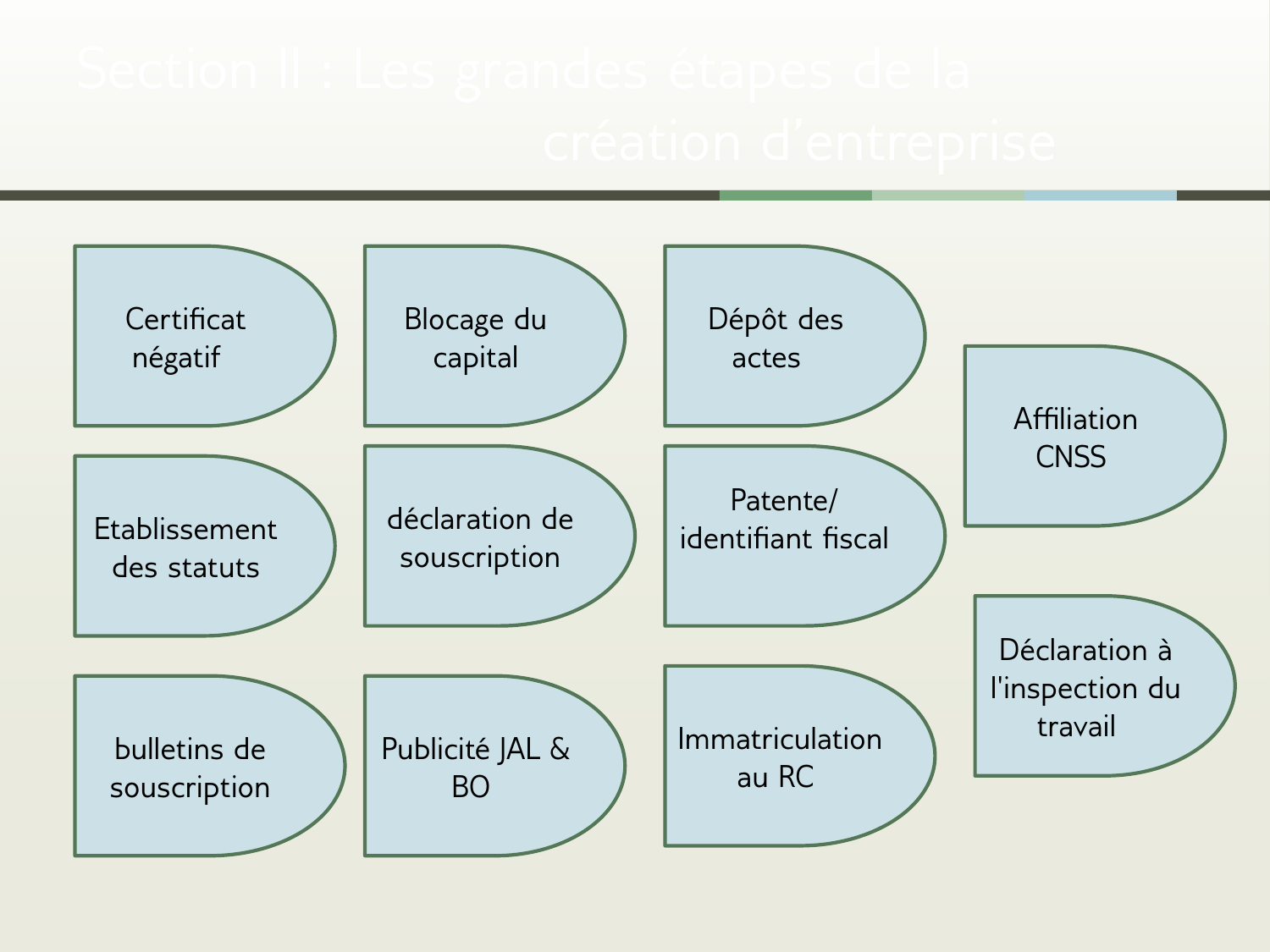

# Section II : Les grandes étapes de la création d’entreprise
Certificat négatif
Blocage du capital
Dépôt des actes
Affiliation CNSS
déclaration de souscription
Patente/ identifiant fiscal
Etablissement des statuts
Déclaration à l'inspection du travail
Immatriculation au RC
bulletins de souscription
Publicité JAL & BO